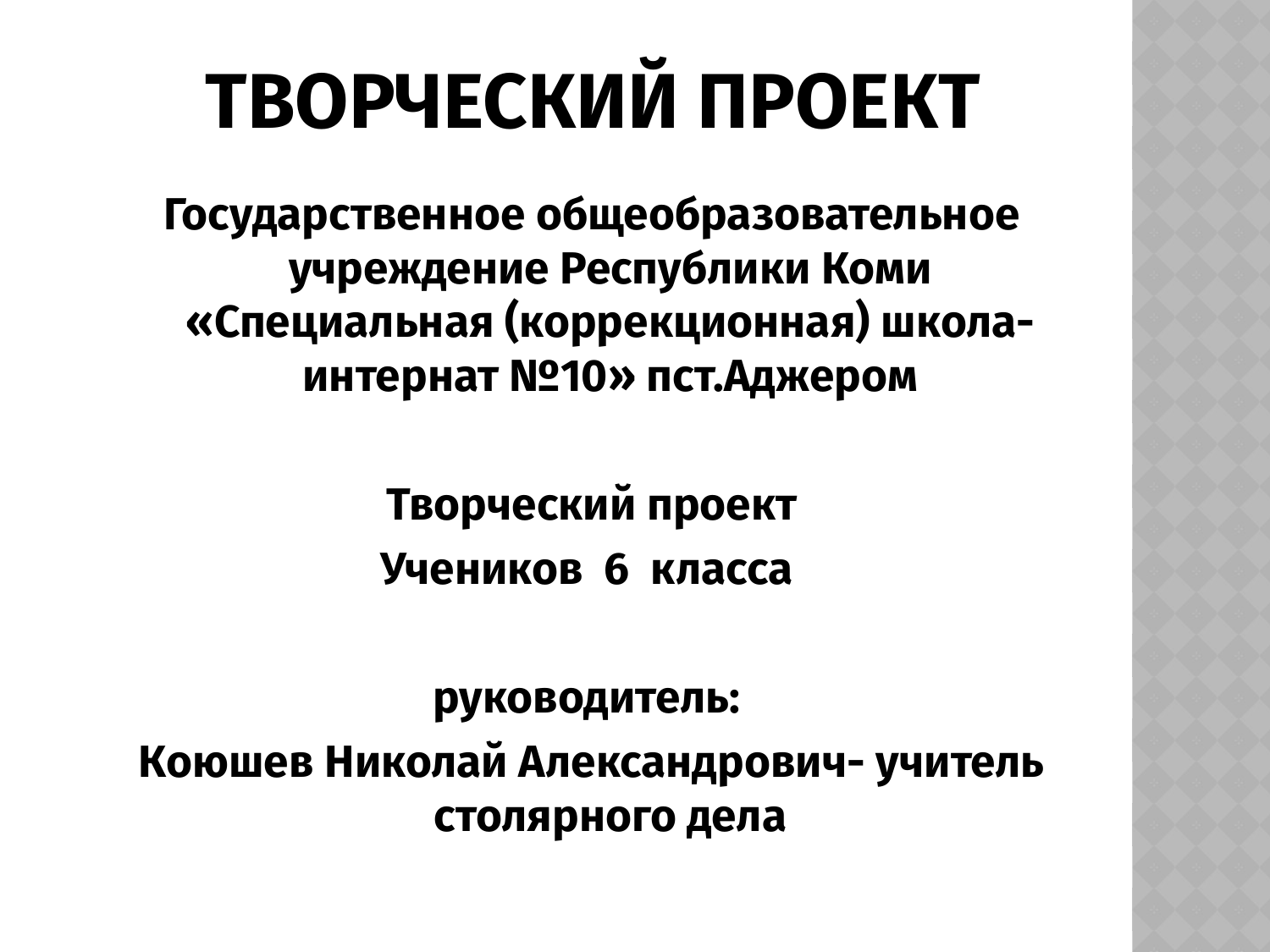

# Творческий проект
Государственное общеобразовательное учреждение Республики Коми «Специальная (коррекционная) школа-интернат №10» пст.Аджером

Творческий проект
Учеников  6  класса

руководитель:
Коюшев Николай Александрович- учитель столярного дела